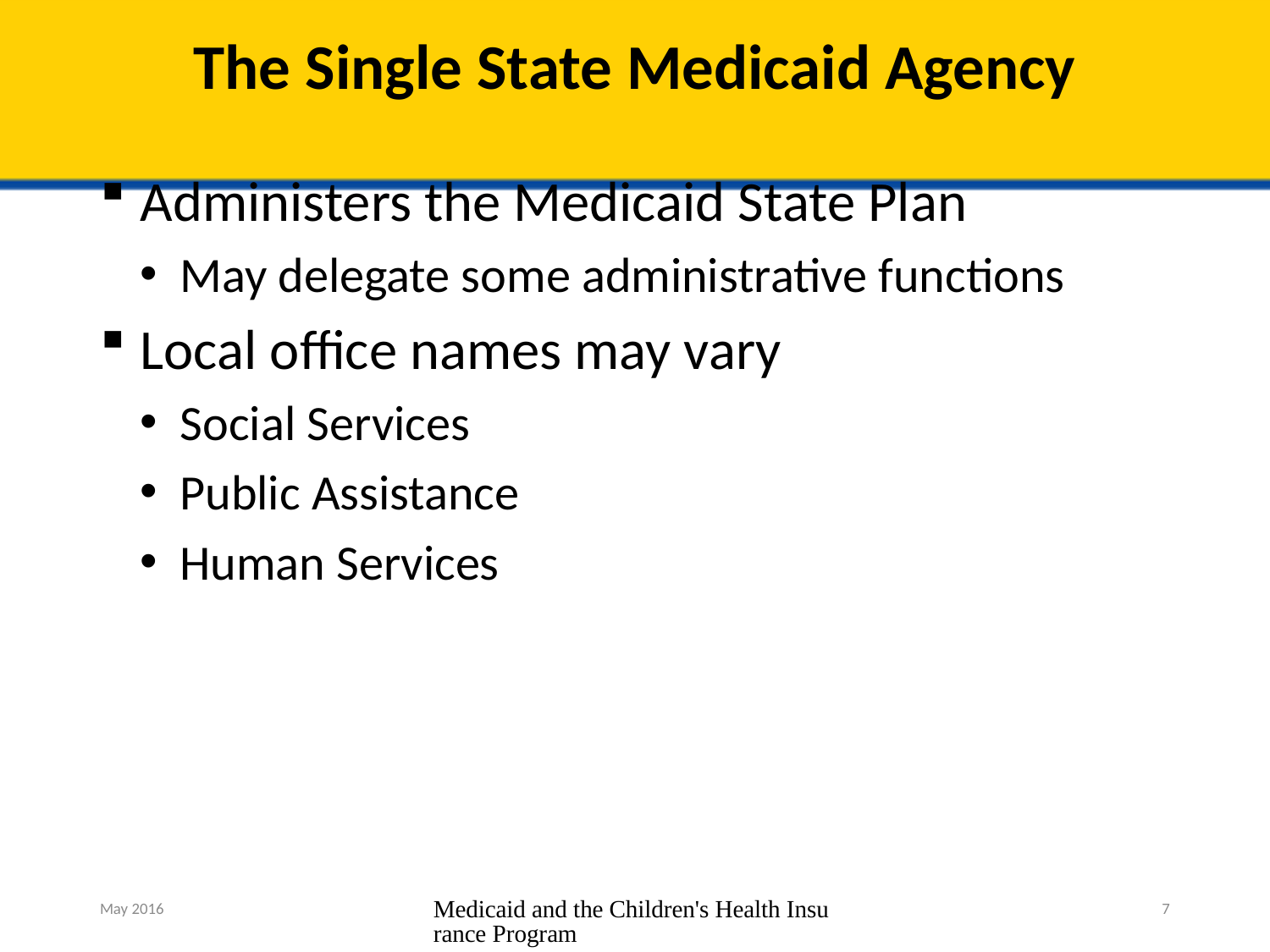

# The Single State Medicaid Agency
Administers the Medicaid State Plan
May delegate some administrative functions
Local office names may vary
Social Services
Public Assistance
Human Services

May 2016
Medicaid and the Children's Health Insurance Program
7